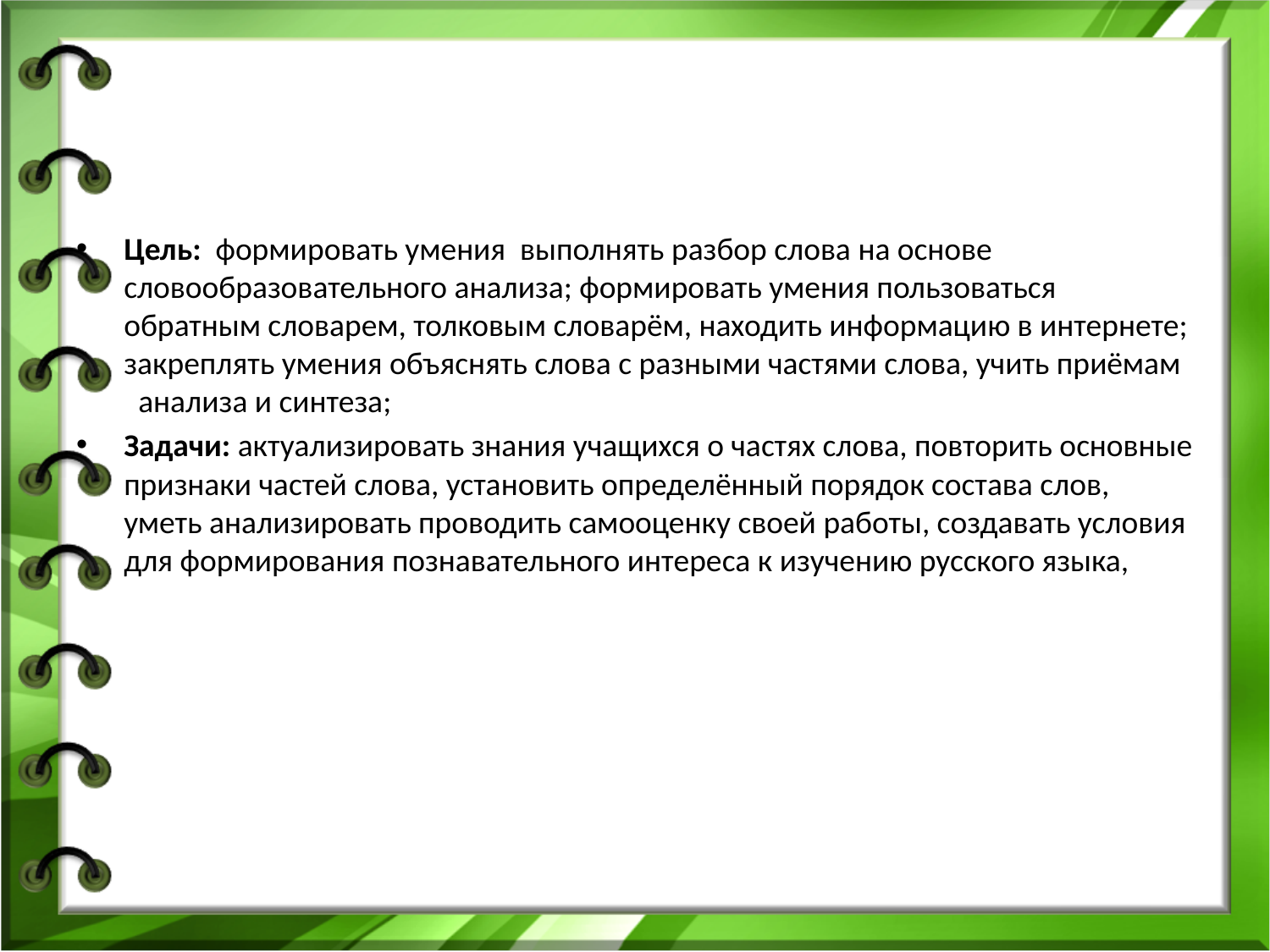

#
Цель:  формировать умения  выполнять разбор слова на основе словообразовательного анализа; формировать умения пользоваться обратным словарем, толковым словарём, находить информацию в интернете; закреплять умения объяснять слова с разными частями слова, учить приёмам    анализа и синтеза;
Задачи: актуализировать знания учащихся о частях слова, повторить основные признаки частей слова, установить определённый порядок состава слов, уметь анализировать проводить самооценку своей работы, создавать условия для формирования познавательного интереса к изучению русского языка,